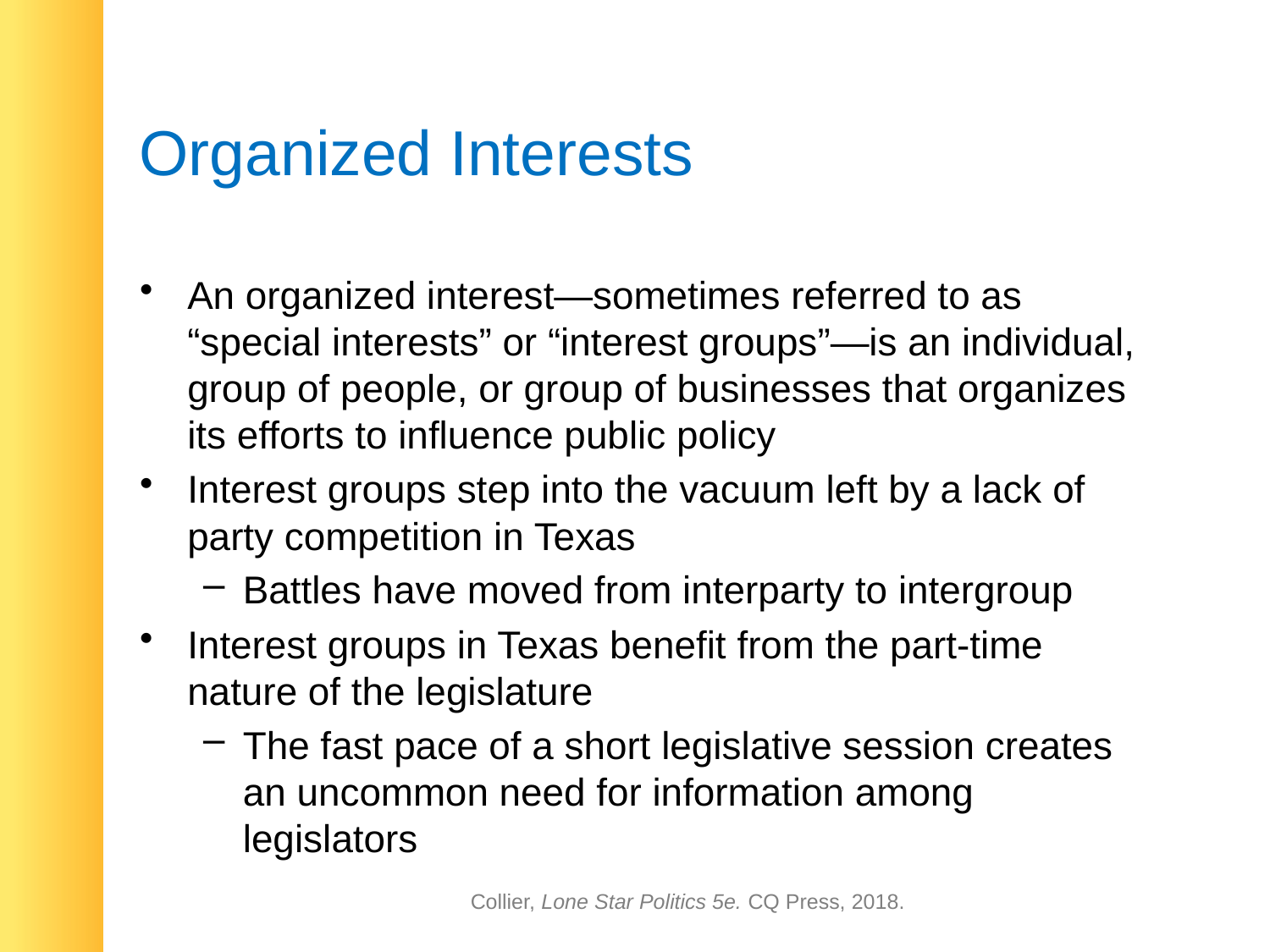

# Organized Interests
An organized interest—sometimes referred to as “special interests” or “interest groups”—is an individual, group of people, or group of businesses that organizes its efforts to influence public policy
Interest groups step into the vacuum left by a lack of party competition in Texas
Battles have moved from interparty to intergroup
Interest groups in Texas benefit from the part-time nature of the legislature
The fast pace of a short legislative session creates an uncommon need for information among legislators

Collier, Lone Star Politics 5e. CQ Press, 2018.